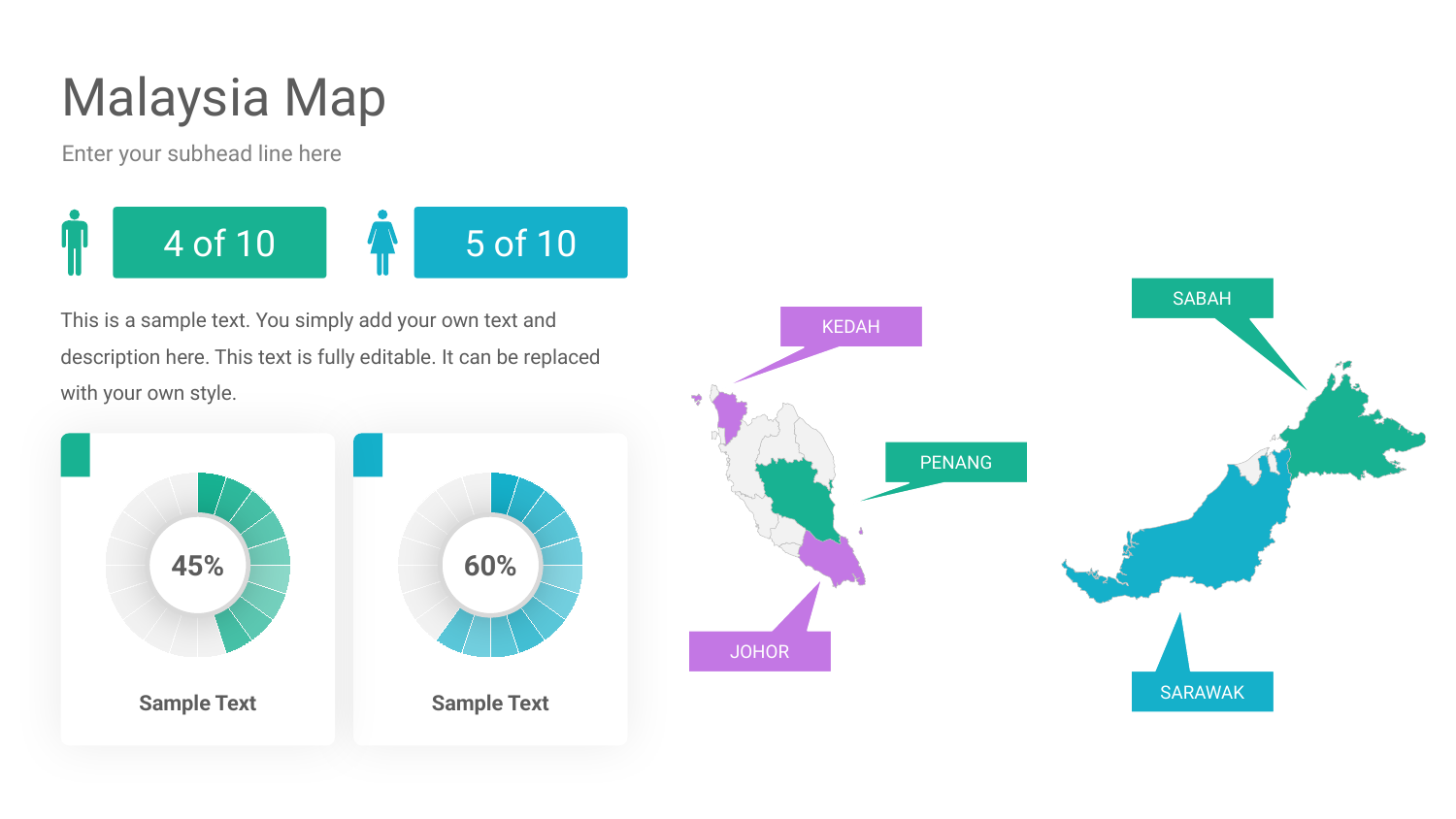

# Malaysia Map
Enter your subhead line here
4 of 10
5 of 10

SABAH
This is a sample text. You simply add your own text and description here. This text is fully editable. It can be replaced with your own style.

KEDAH

PENANG

45%

60%

JOHOR

SARAWAK
Sample Text
Sample Text